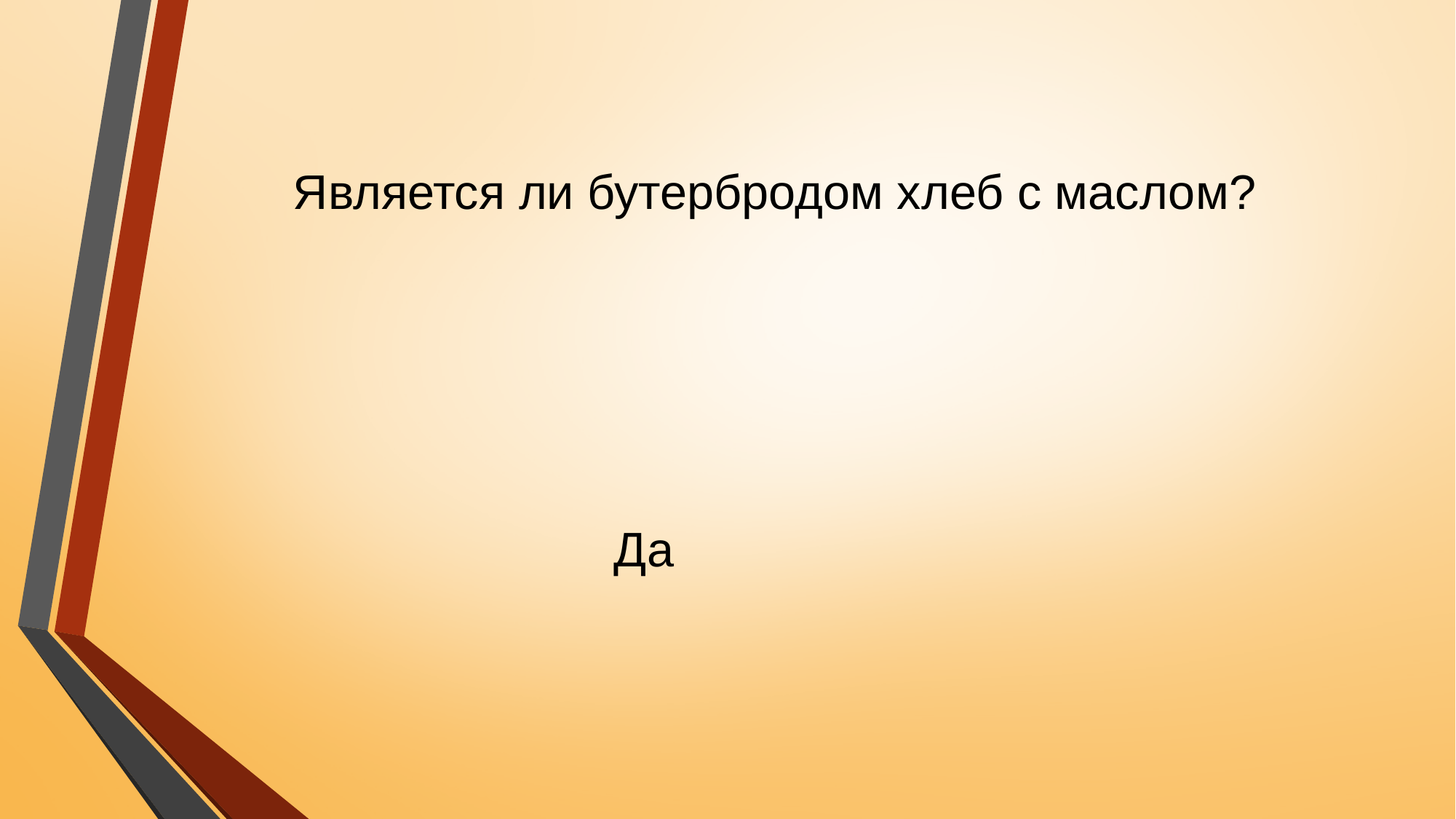

# Является ли бутербродом хлеб с маслом?
Да